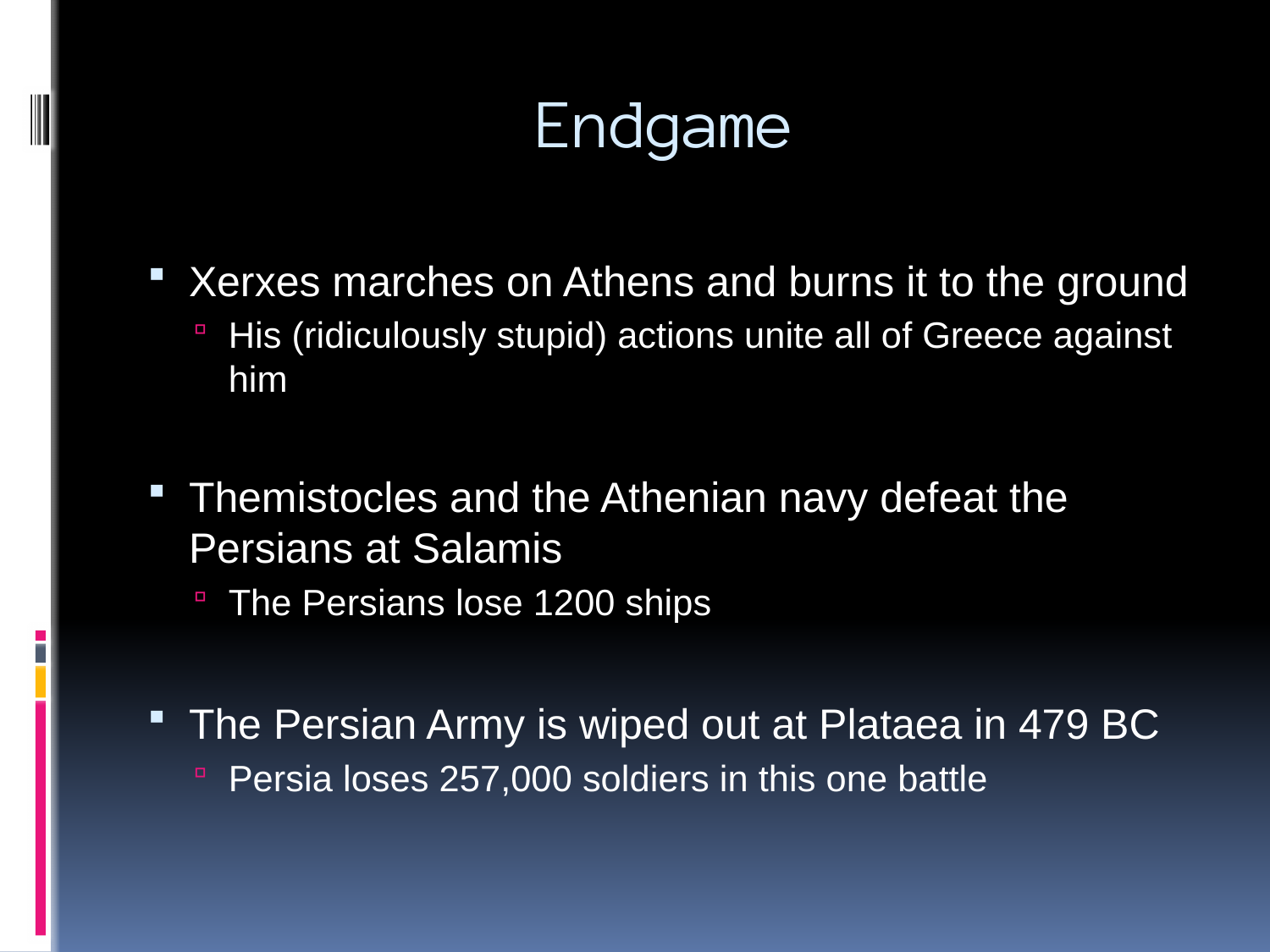

# Endgame
Xerxes marches on Athens and burns it to the ground
His (ridiculously stupid) actions unite all of Greece against him

Themistocles and the Athenian navy defeat the Persians at Salamis
The Persians lose 1200 ships

The Persian Army is wiped out at Plataea in 479 BC
Persia loses 257,000 soldiers in this one battle